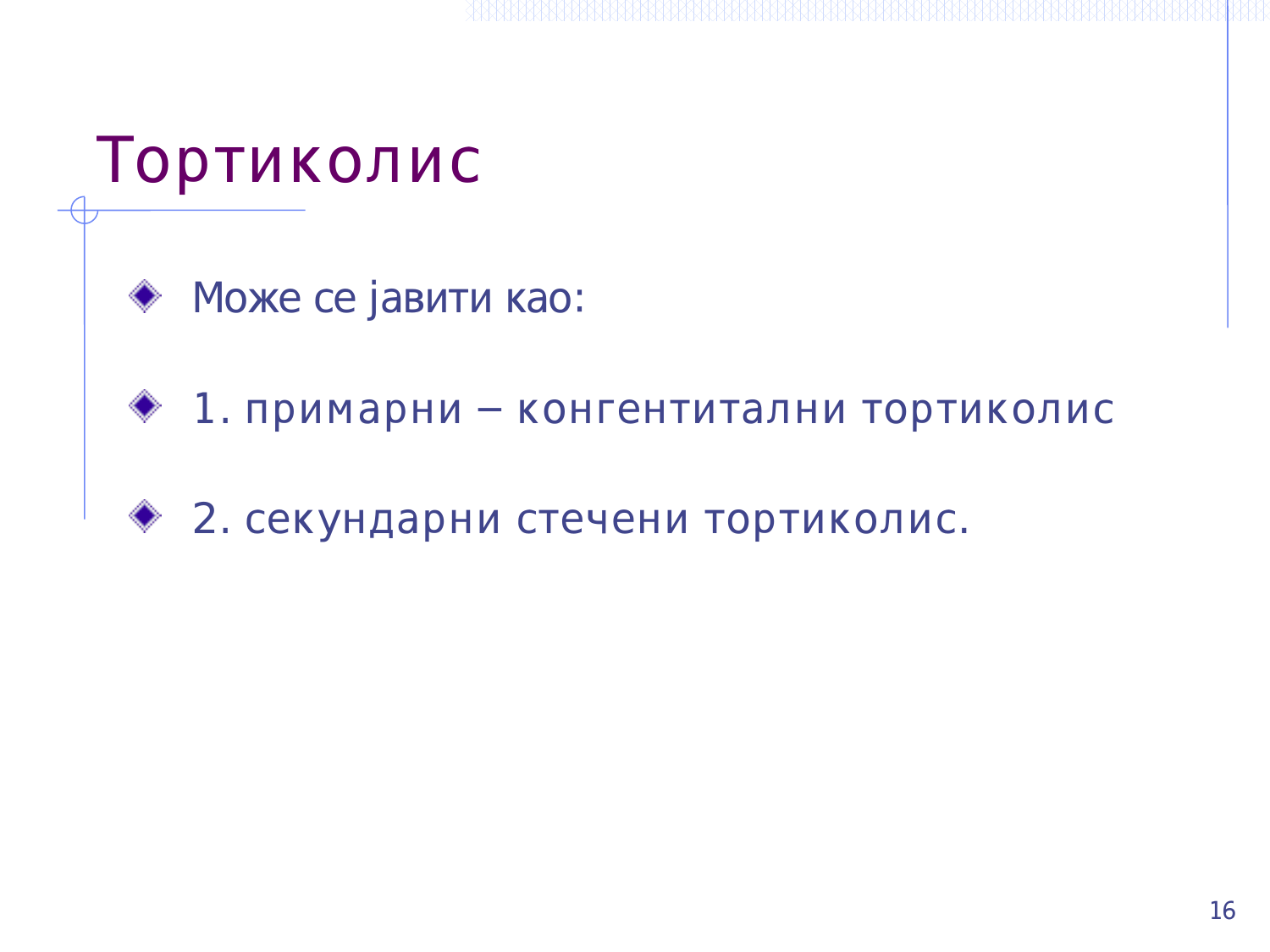

# Тортиколис
Може се јавити као:
1. примарни – конгентитални тортиколис
2. секундарни стечени тортиколис.
16